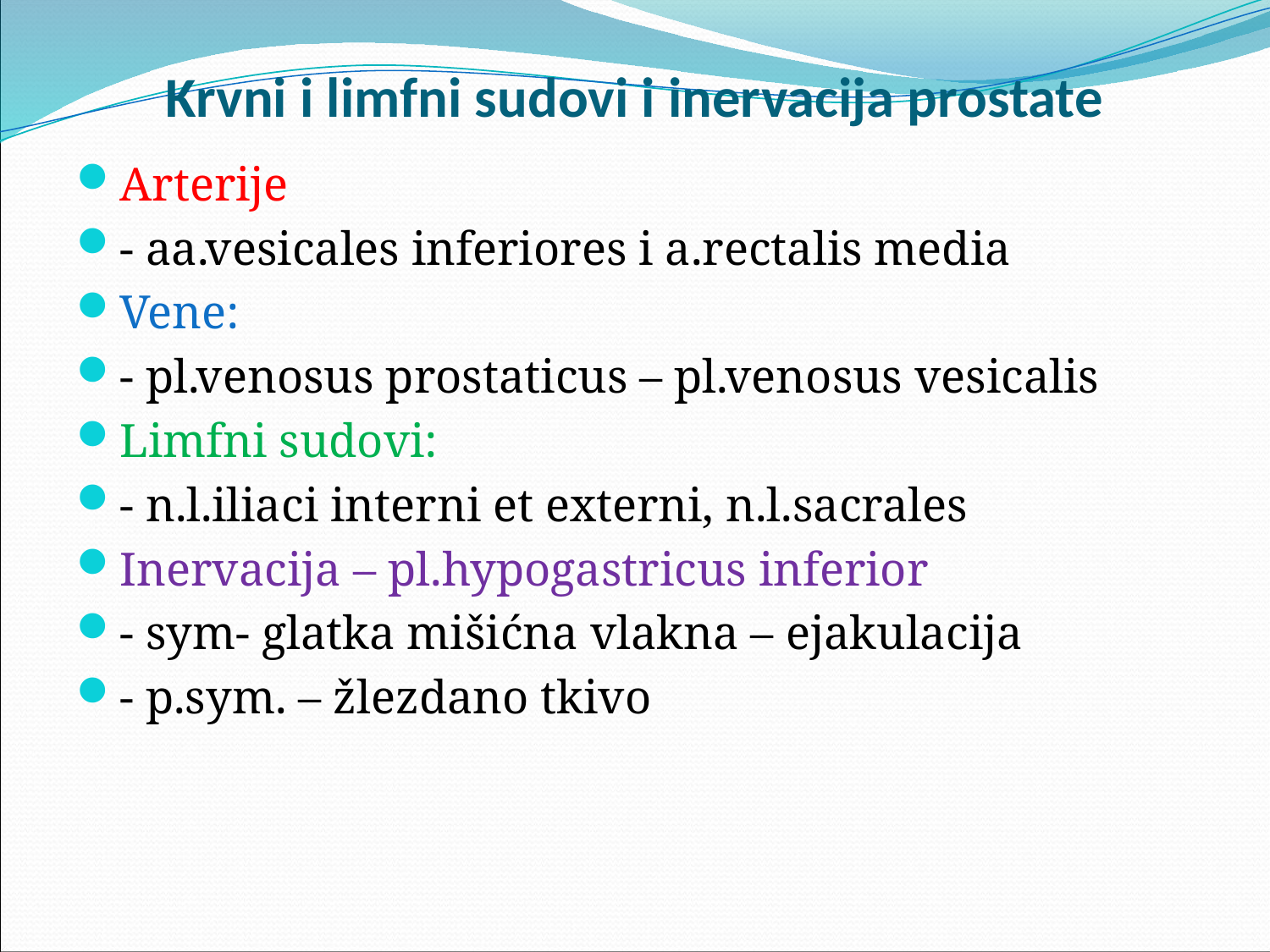

# Krvni i limfni sudovi i inervacija prostate
Arterije
- aa.vesicales inferiores i a.rectalis media
Vene:
- pl.venosus prostaticus – pl.venosus vesicalis
Limfni sudovi:
- n.l.iliaci interni et externi, n.l.sacrales
Inervacija – pl.hypogastricus inferior
- sym- glatka mišićna vlakna – ejakulacija
- p.sym. – žlezdano tkivo